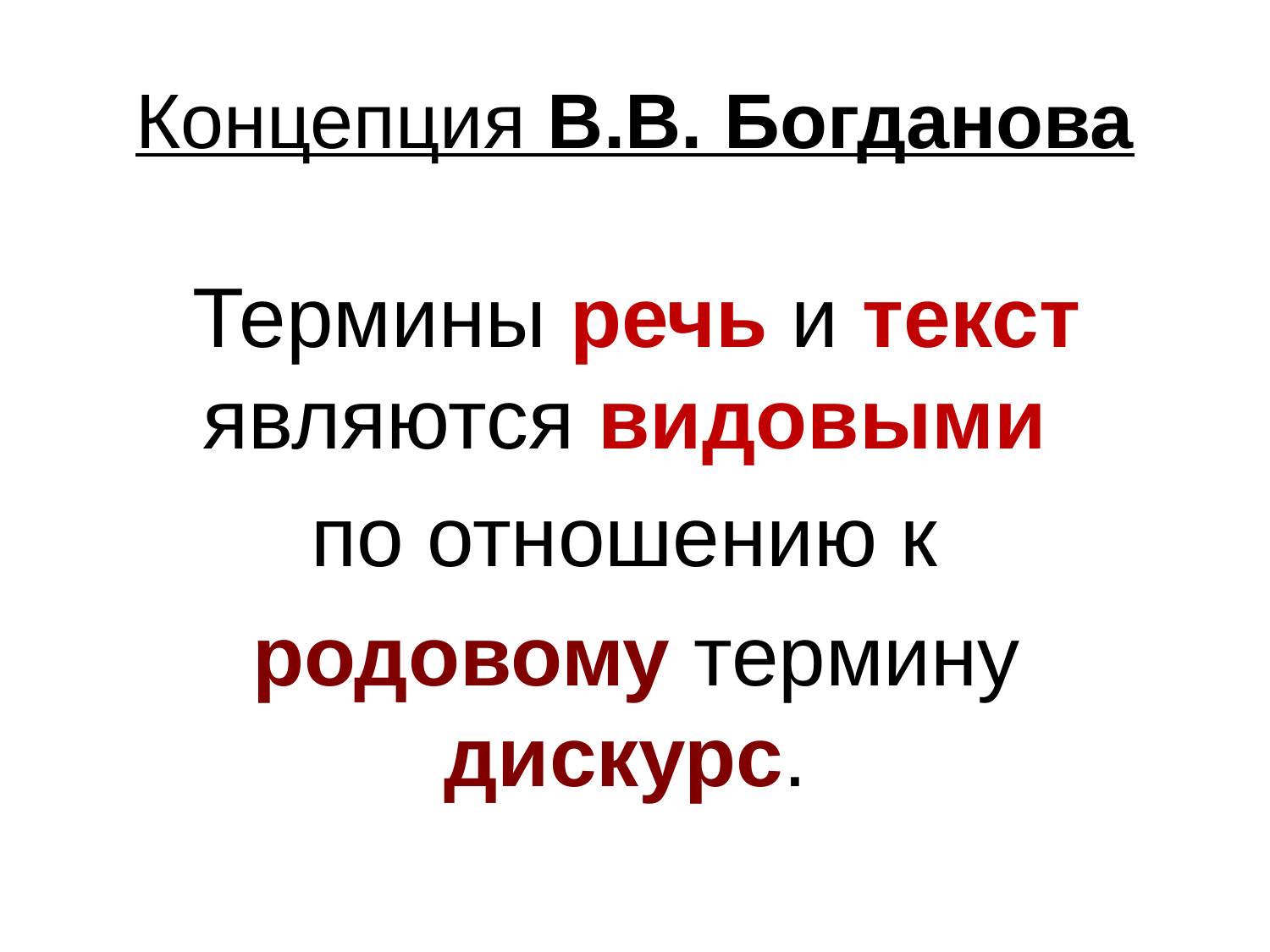

# Концепция В.В. Богданова
Термины речь и текст являются видовыми
по отношению к
родовому термину дискурс.